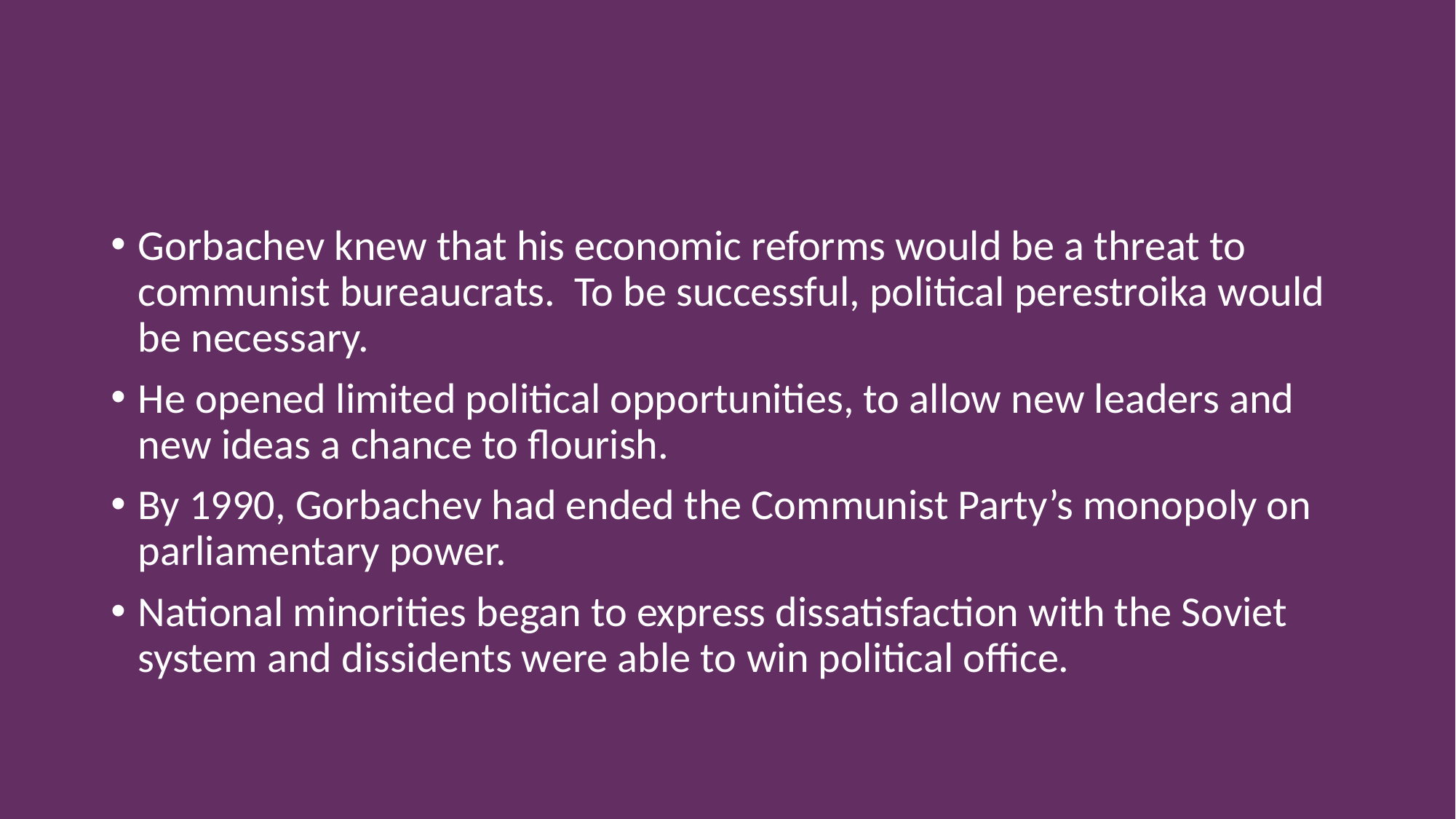

Gorbachev knew that his economic reforms would be a threat to communist bureaucrats.  To be successful, political perestroika would be necessary.
He opened limited political opportunities, to allow new leaders and new ideas a chance to flourish.
By 1990, Gorbachev had ended the Communist Party’s monopoly on parliamentary power.
National minorities began to express dissatisfaction with the Soviet system and dissidents were able to win political office.